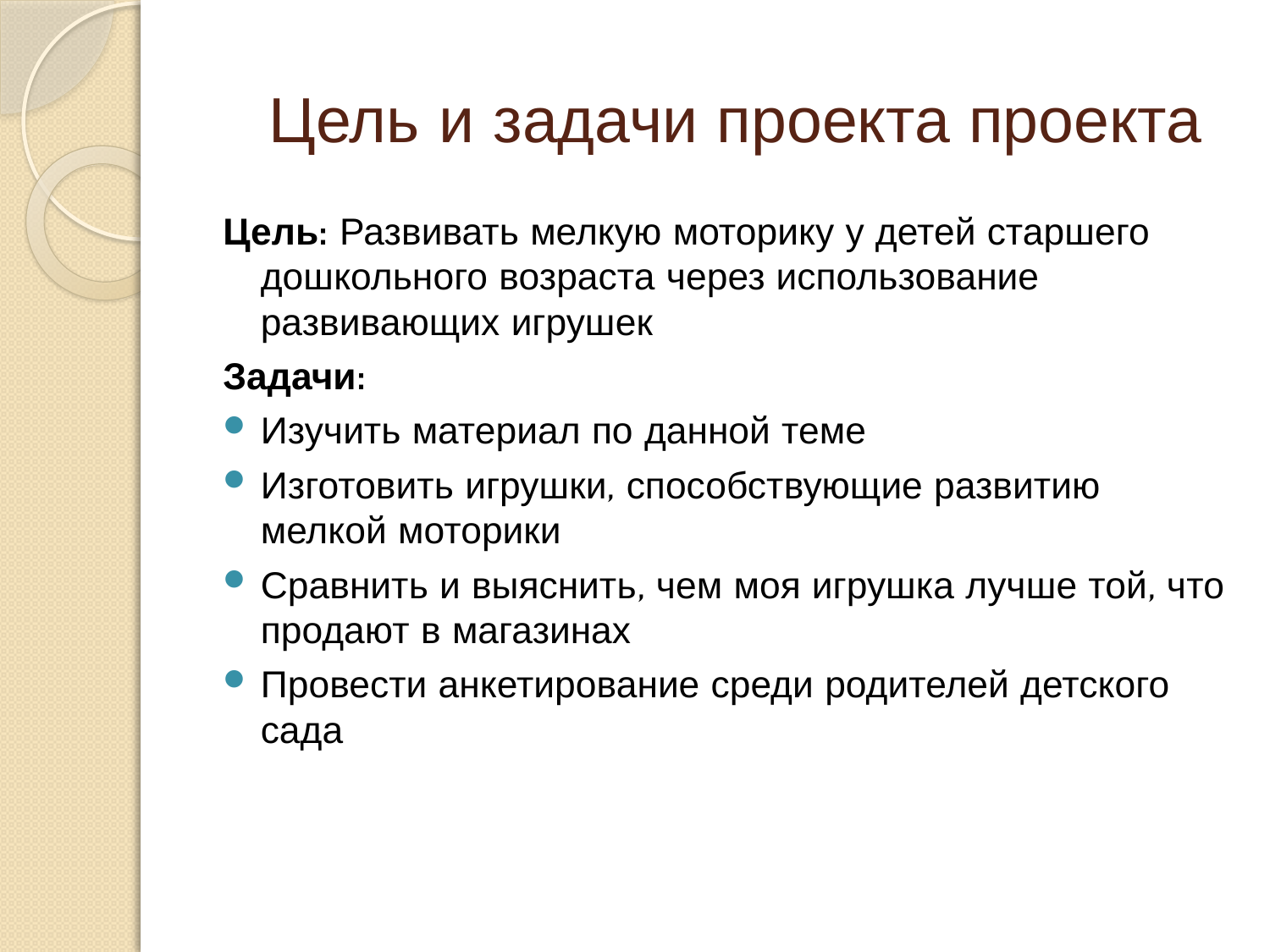

# Цель и задачи проекта проекта
Цель: Развивать мелкую моторику у детей старшего дошкольного возраста через использование развивающих игрушек
Задачи:
Изучить материал по данной теме
Изготовить игрушки, способствующие развитию мелкой моторики
Сравнить и выяснить, чем моя игрушка лучше той, что продают в магазинах
Провести анкетирование среди родителей детского сада